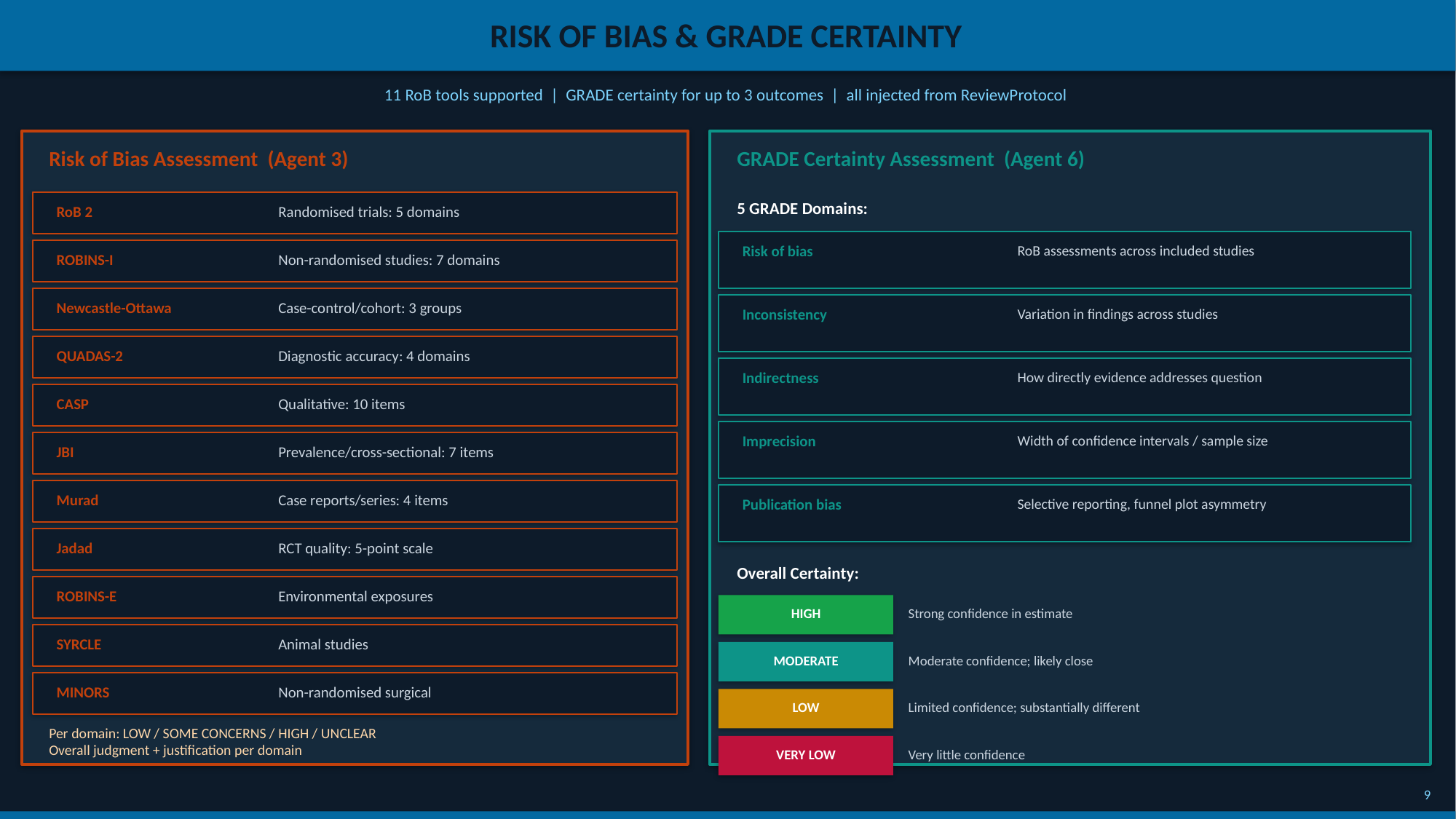

RISK OF BIAS & GRADE CERTAINTY
11 RoB tools supported  |  GRADE certainty for up to 3 outcomes  |  all injected from ReviewProtocol

Risk of Bias Assessment  (Agent 3)
GRADE Certainty Assessment  (Agent 6)

5 GRADE Domains:
RoB 2
Randomised trials: 5 domains

Risk of bias
RoB assessments across included studies

ROBINS-I
Non-randomised studies: 7 domains

Newcastle-Ottawa
Case-control/cohort: 3 groups

Inconsistency
Variation in findings across studies

QUADAS-2
Diagnostic accuracy: 4 domains

Indirectness
How directly evidence addresses question

CASP
Qualitative: 10 items

Imprecision
Width of confidence intervals / sample size

JBI
Prevalence/cross-sectional: 7 items

Murad
Case reports/series: 4 items
Publication bias
Selective reporting, funnel plot asymmetry

Jadad
RCT quality: 5-point scale
Overall Certainty:

ROBINS-E
Environmental exposures

HIGH
Strong confidence in estimate

SYRCLE
Animal studies

MODERATE
Moderate confidence; likely close

MINORS
Non-randomised surgical

LOW
Limited confidence; substantially different
Per domain: LOW / SOME CONCERNS / HIGH / UNCLEAR
Overall judgment + justification per domain

VERY LOW
Very little confidence
9